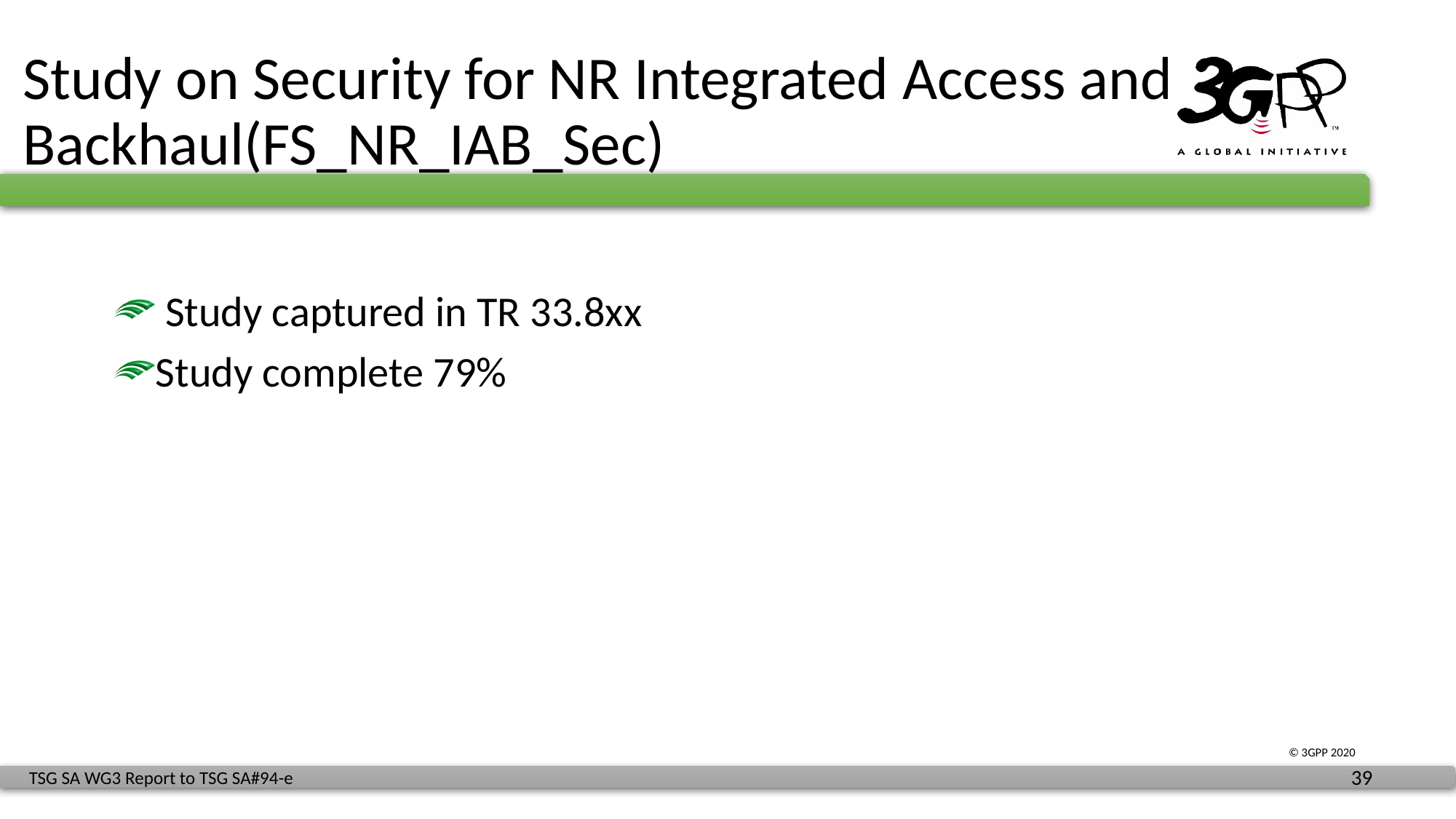

# Study on Security for NR Integrated Access and Backhaul(FS_NR_IAB_Sec)

 Study captured in TR 33.8xx
Study complete 79%